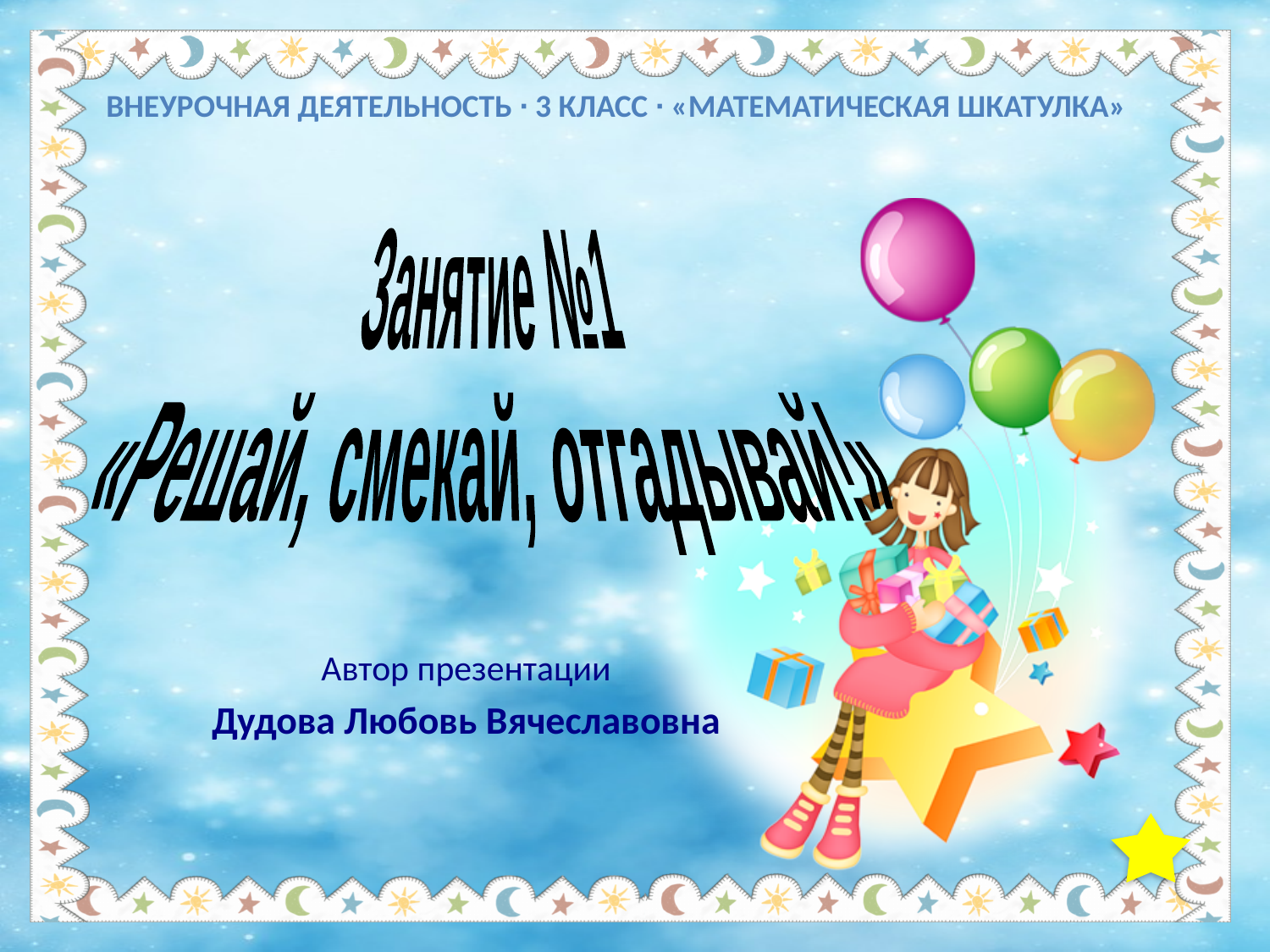

Внеурочная деятельность ∙ 3 класс ∙ «Математическая шкатулка»
Занятие №1
«Решай, смекай, отгадывай!»
Автор презентации
Дудова Любовь Вячеславовна